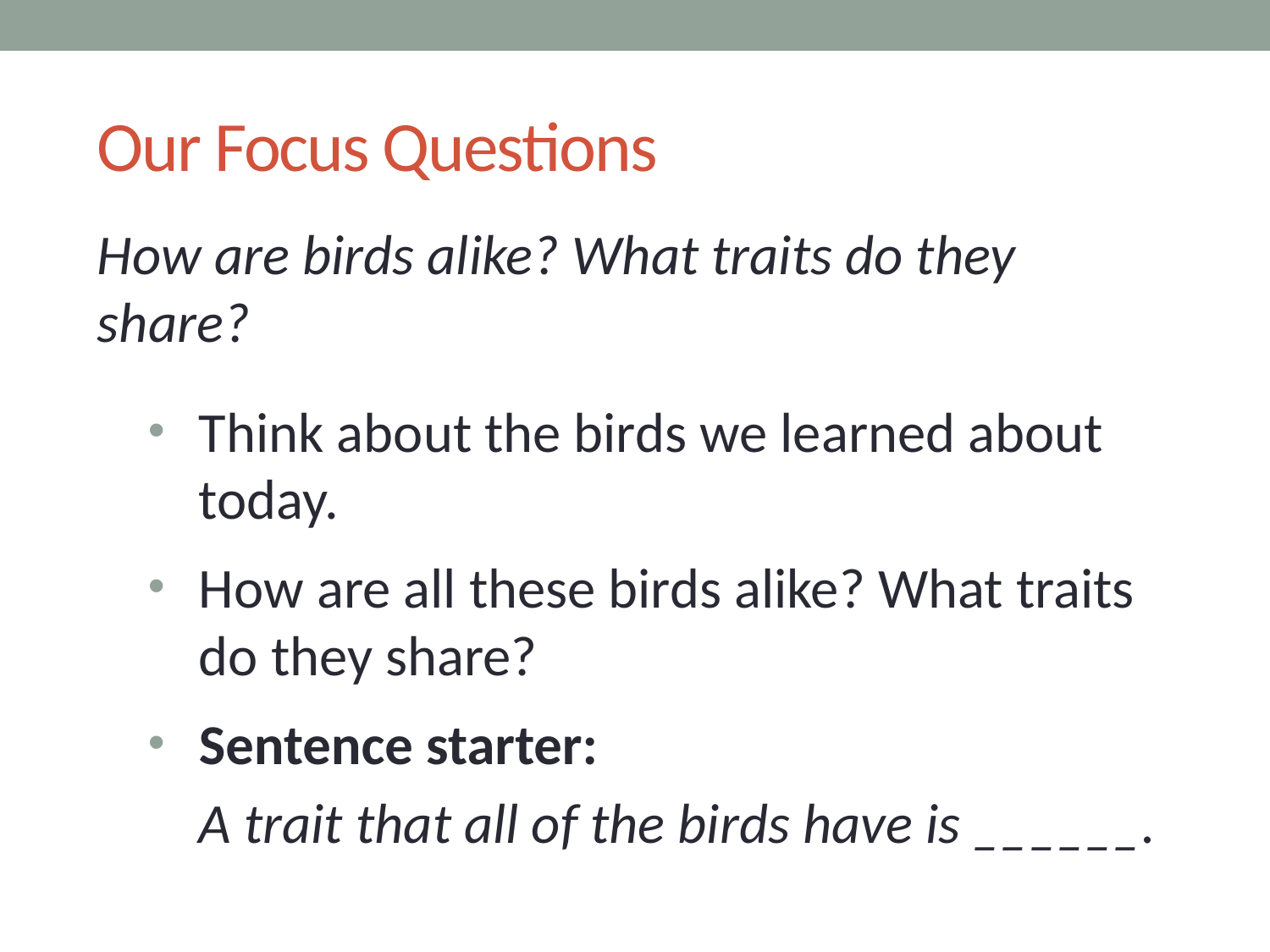

# Our Focus Questions
How are birds alike? What traits do they share?
Think about the birds we learned about today.
How are all these birds alike? What traits do they share?
Sentence starter:
A trait that all of the birds have is ______.